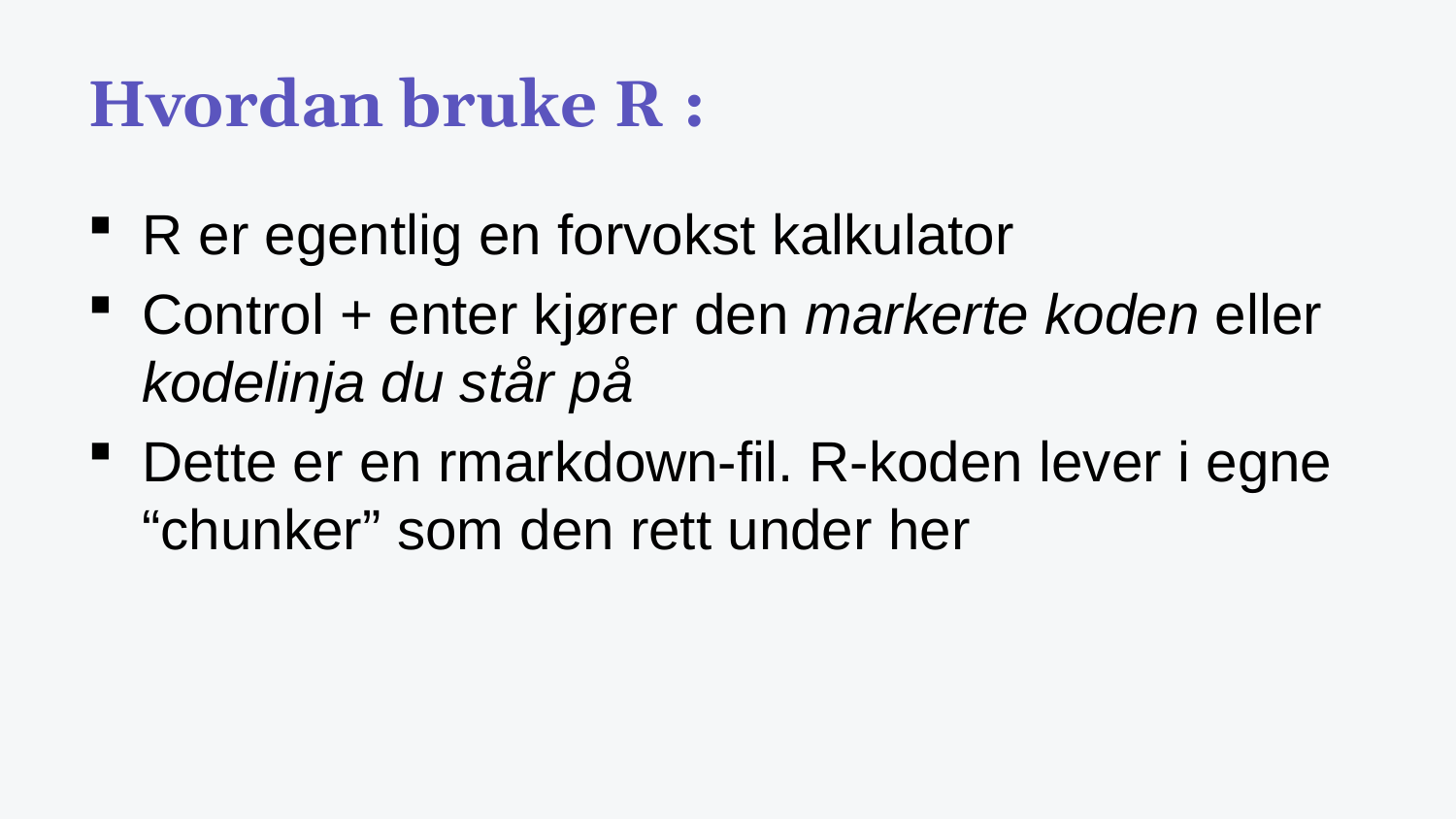

# Hvordan bruke R :
R er egentlig en forvokst kalkulator
Control + enter kjører den markerte koden eller kodelinja du står på
Dette er en rmarkdown-fil. R-koden lever i egne “chunker” som den rett under her